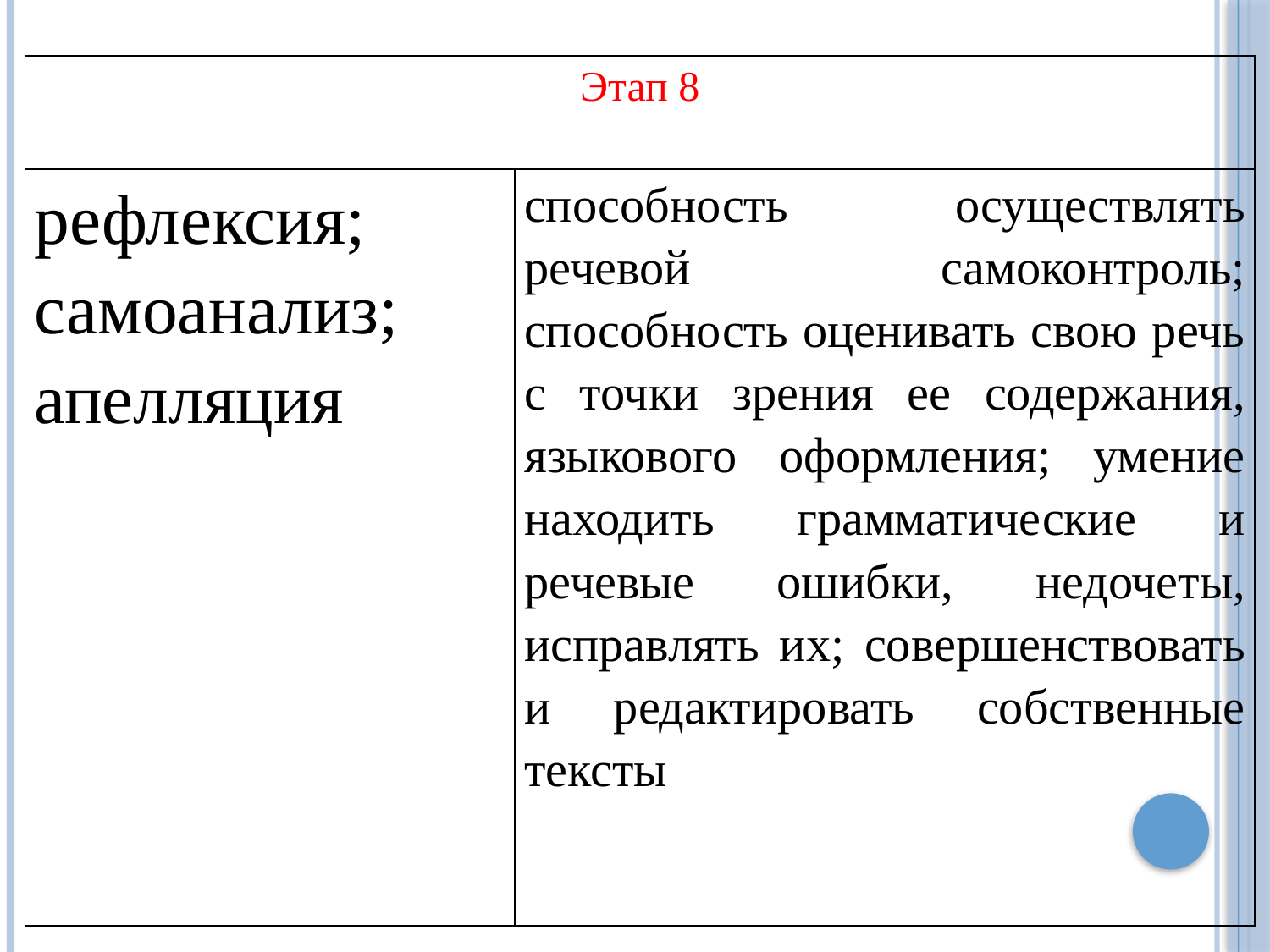

| Этап 8 |  |
| --- | --- |
| рефлексия; самоанализ; апелляция | способность осуществлять речевой самоконтроль; способность оценивать свою речь с точки зрения ее содержания, языкового оформления; умение находить грамматические и речевые ошибки, недочеты, исправлять их; совершенствовать и редактировать собственные тексты |